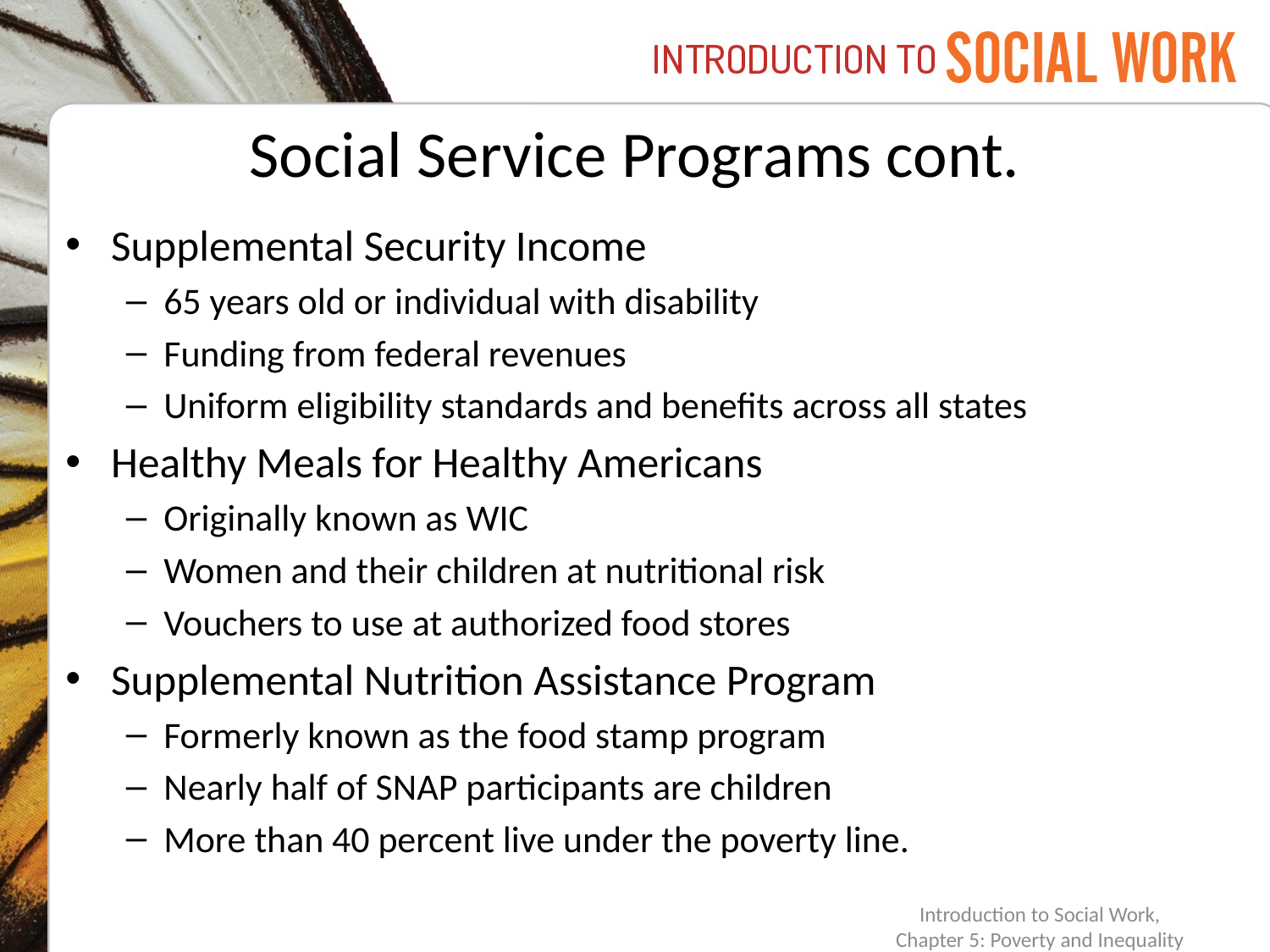

# Social Service Programs cont.
Supplemental Security Income
65 years old or individual with disability
Funding from federal revenues
Uniform eligibility standards and benefits across all states
Healthy Meals for Healthy Americans
Originally known as WIC
Women and their children at nutritional risk
Vouchers to use at authorized food stores
Supplemental Nutrition Assistance Program
Formerly known as the food stamp program
Nearly half of SNAP participants are children
More than 40 percent live under the poverty line.

Introduction to Social Work,
Chapter 5: Poverty and Inequality